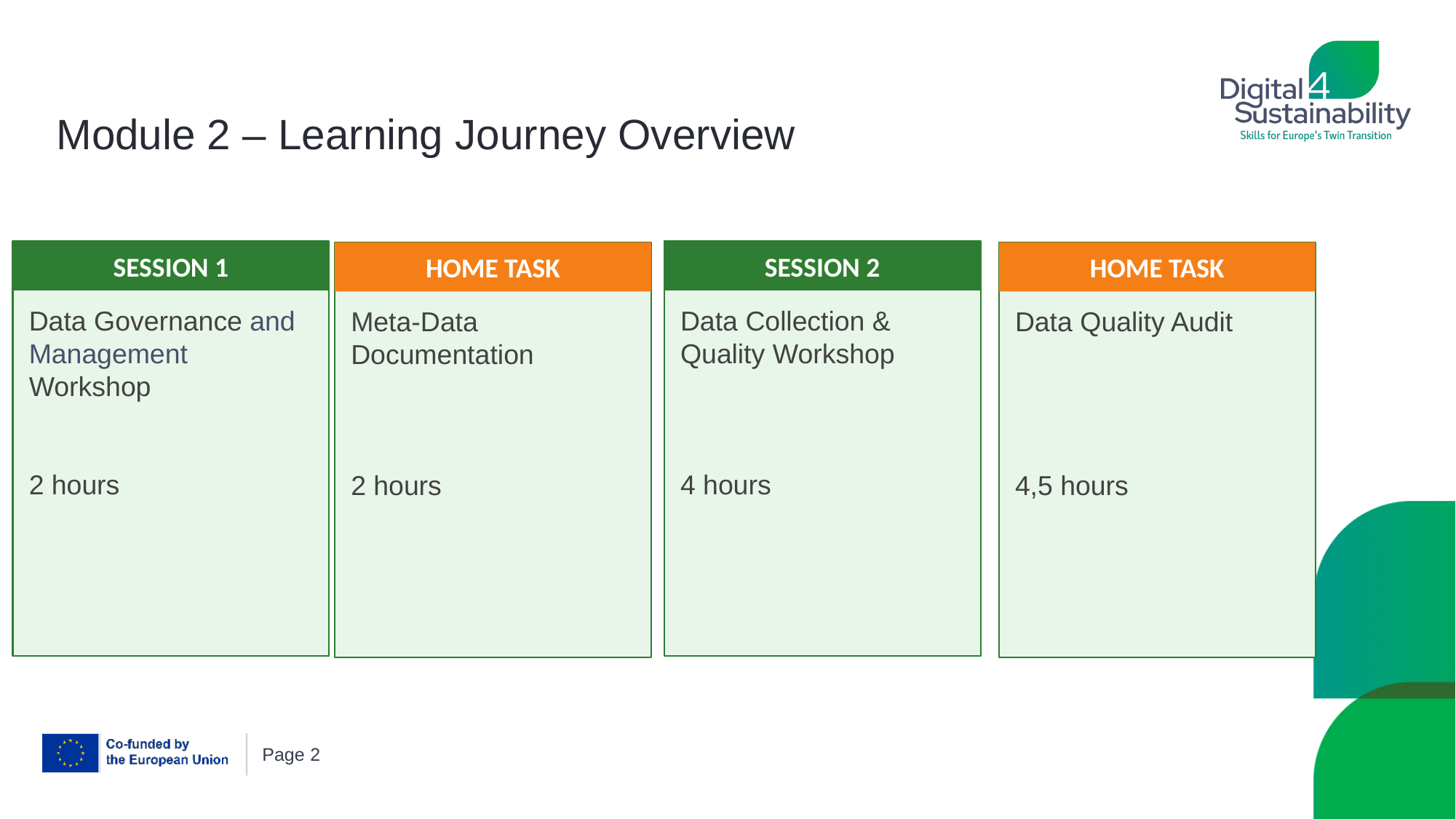

# Module 2 – Learning Journey Overview

SESSION 1

SESSION 2

HOME TASK

HOME TASK
Data Governance and Management Workshop

2 hours

Data Collection &
Quality Workshop

4 hours

Meta-Data Documentation

2 hours

Data Quality Audit

4,5 hours